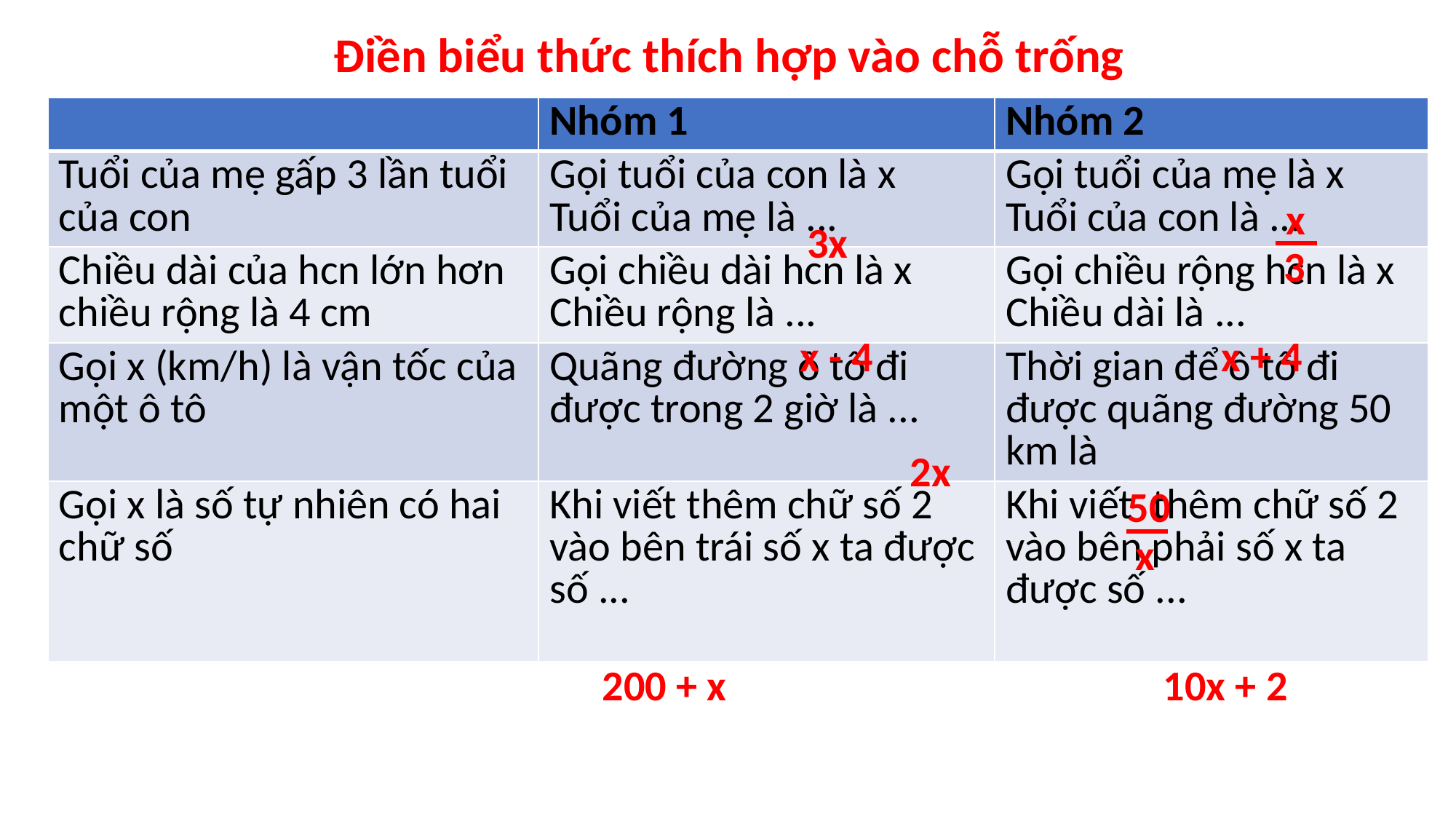

Điền biểu thức thích hợp vào chỗ trống
|  | Nhóm 1 | Nhóm 2 |
| --- | --- | --- |
| Tuổi của mẹ gấp 3 lần tuổi của con | Gọi tuổi của con là x Tuổi của mẹ là ... | Gọi tuổi của mẹ là x Tuổi của con là ... |
| Chiều dài của hcn lớn hơn chiều rộng là 4 cm | Gọi chiều dài hcn là x Chiều rộng là ... | Gọi chiều rộng hcn là x Chiều dài là ... |
| Gọi x (km/h) là vận tốc của một ô tô | Quãng đường ô tô đi được trong 2 giờ là ... | Thời gian để ô tô đi được quãng đường 50 km là |
| Gọi x là số tự nhiên có hai chữ số | Khi viết thêm chữ số 2 vào bên trái số x ta được số ... | Khi viết thêm chữ số 2 vào bên phải số x ta được số ... |
x
 3
3x
x - 4
x + 4
2x
50
 x
200 + x
10x + 2